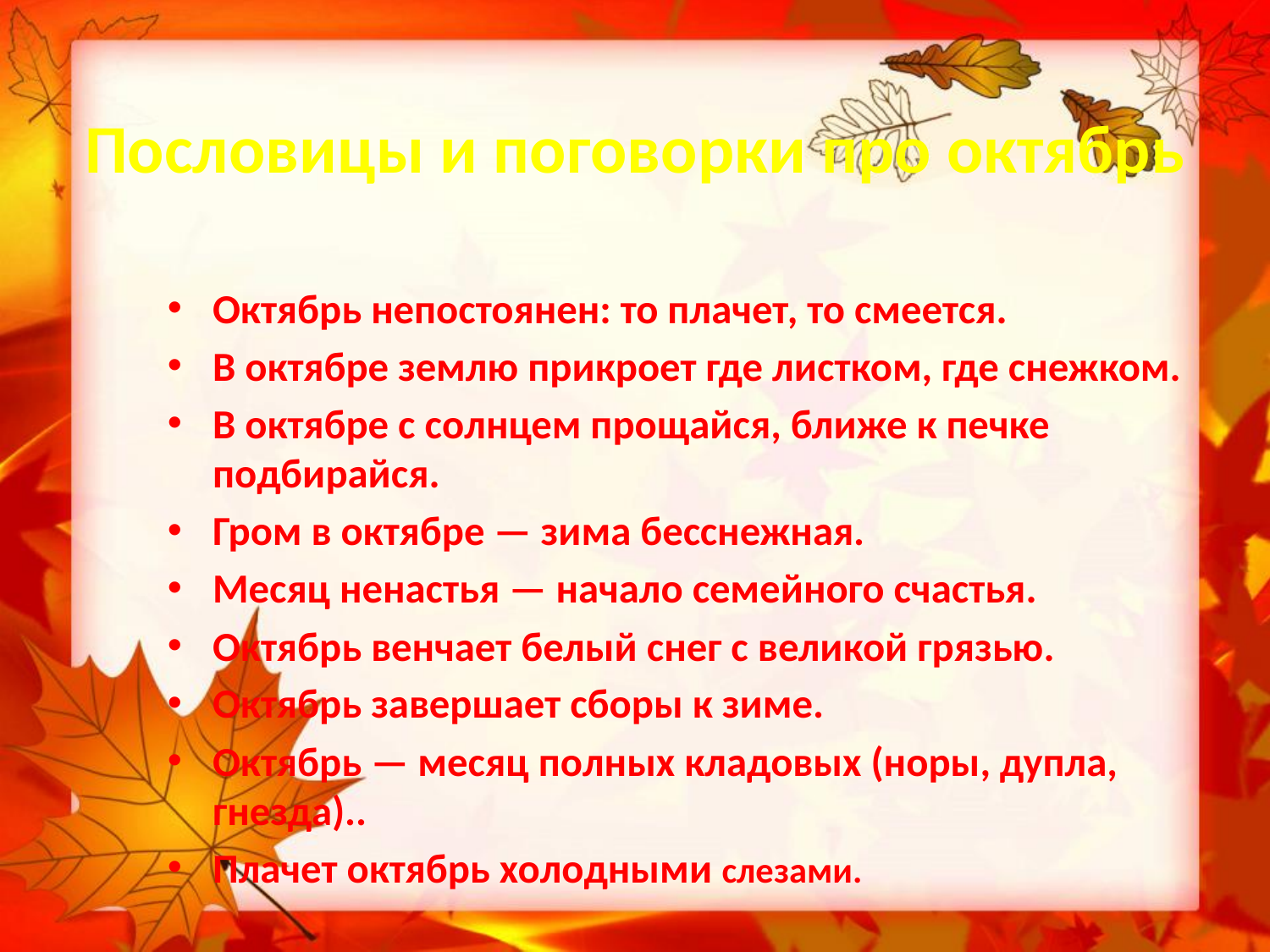

# Пословицы и поговорки про октябрь
Октябрь непостоянен: то плачет, то смеется.
В октябре землю прикроет где листком, где снежком.
В октябре с солнцем прощайся, ближе к печке подбирайся.
Гром в октябре — зима бесснежная.
Месяц ненастья — начало семейного счастья.
Октябрь венчает белый снег с великой грязью.
Октябрь завершает сборы к зиме.
Октябрь — месяц полных кладовых (норы, дупла, гнезда)..
Плачет октябрь холодными слезами.